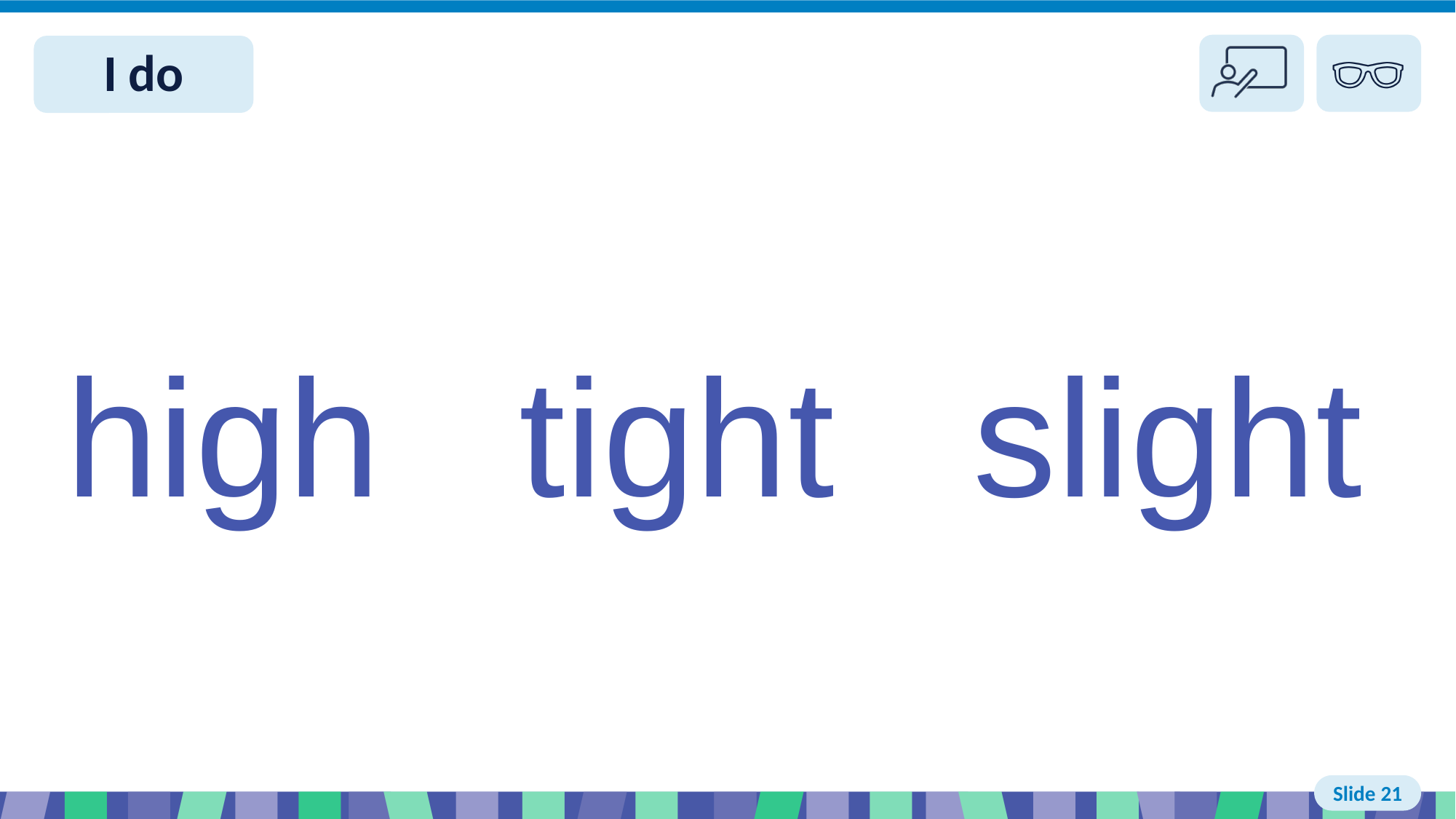

# Slide 21 I do
high   tight   slight